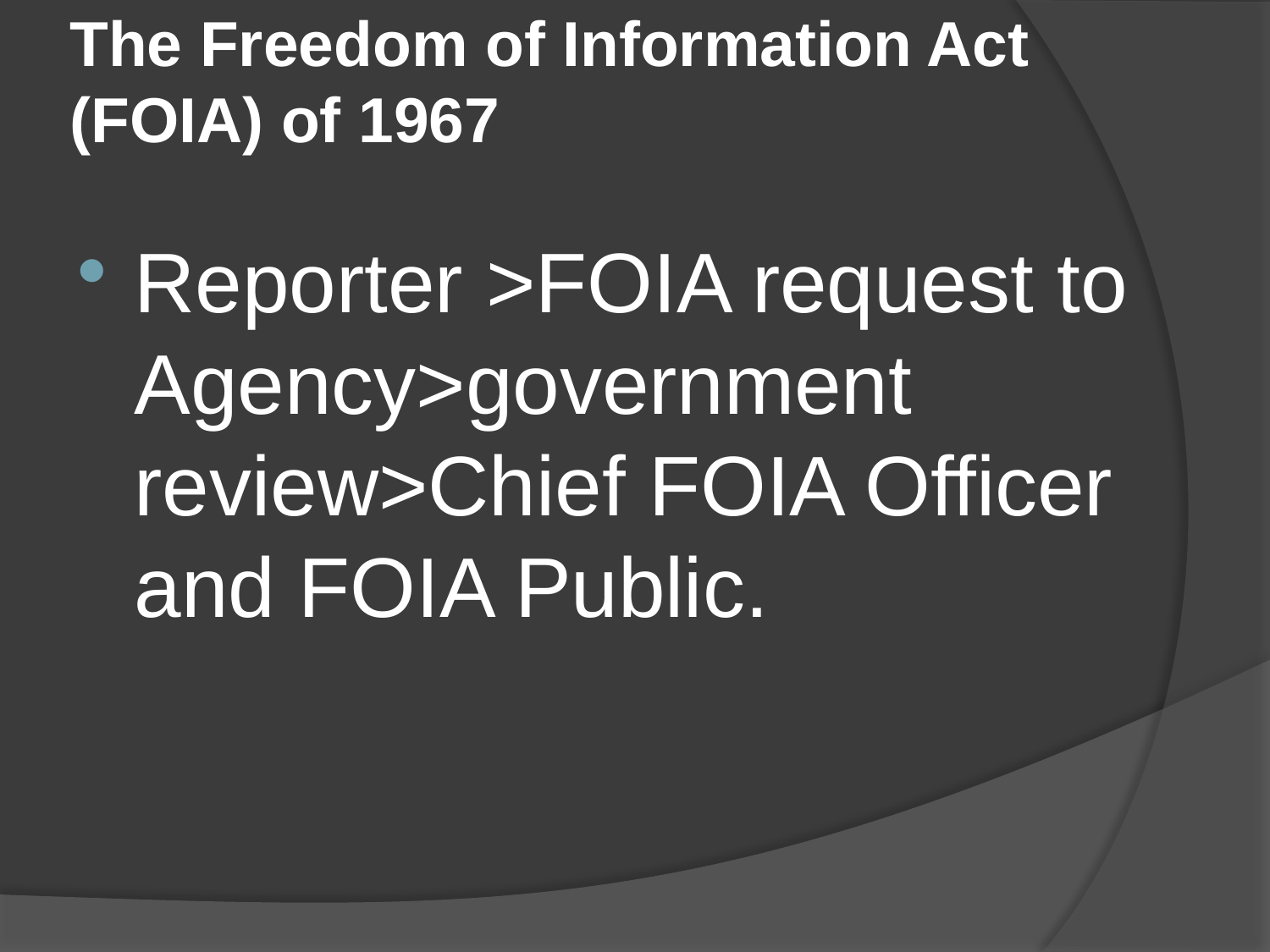

# The Freedom of Information Act (FOIA) of 1967
Reporter >FOIA request to  Agency>government review>Chief FOIA Officer and FOIA Public.